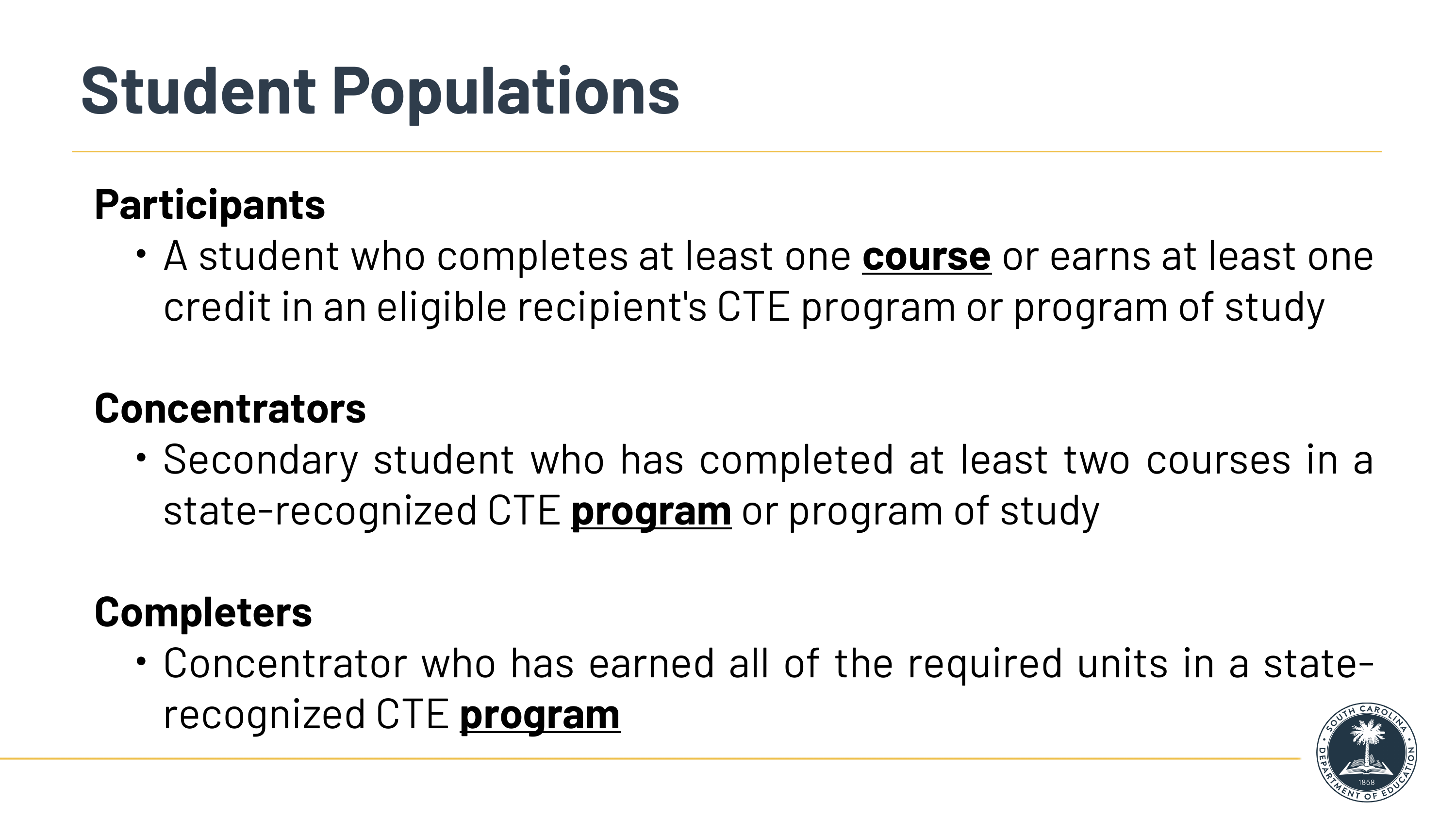

# Student Populations
Participants
A student who completes at least one course or earns at least one credit in an eligible recipient's CTE program or program of study

Concentrators
Secondary student who has completed at least two courses in a state-recognized CTE program or program of study

Completers
Concentrator who has earned all of the required units in a state-recognized CTE program